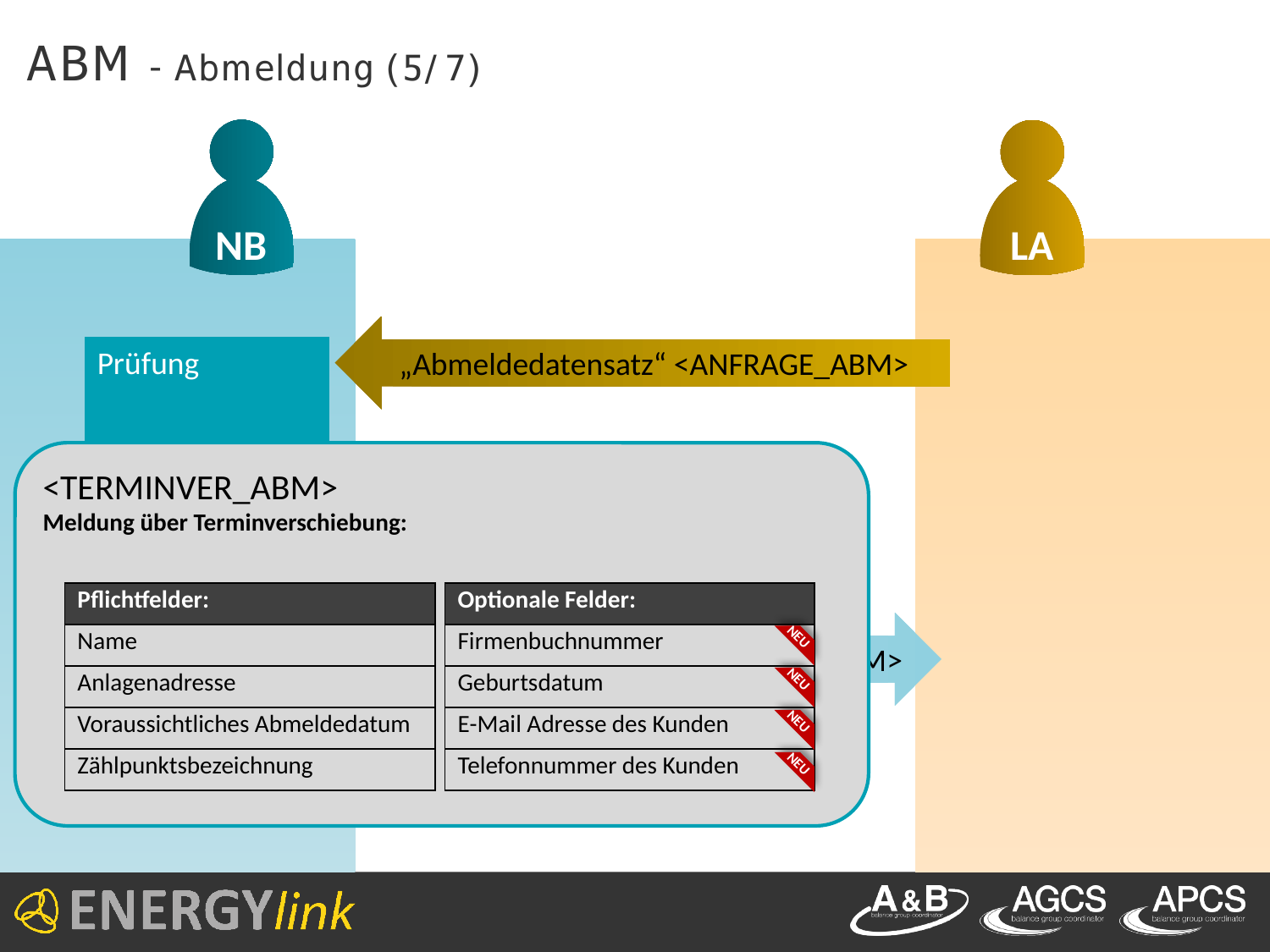

# ABM - Abmeldung (5/7)

NB

LA

„Abmeldedatensatz“ <ANFRAGE_ABM>
Prüfung

<TERMINVER_ABM>
Meldung über Terminverschiebung:

| Pflichtfelder: |
| --- |
| Name |
| Anlagenadresse |
| Voraussichtliches Abmeldedatum |
| Zählpunktsbezeichnung |
| Optionale Felder: |
| --- |
| Firmenbuchnummer |
| Geburtsdatum |
| E-Mail Adresse des Kunden |
| Telefonnummer des Kunden |
„Terminverschiebung“ <TERMINVER_ABM>
NEU
NEU
NEU
NEU